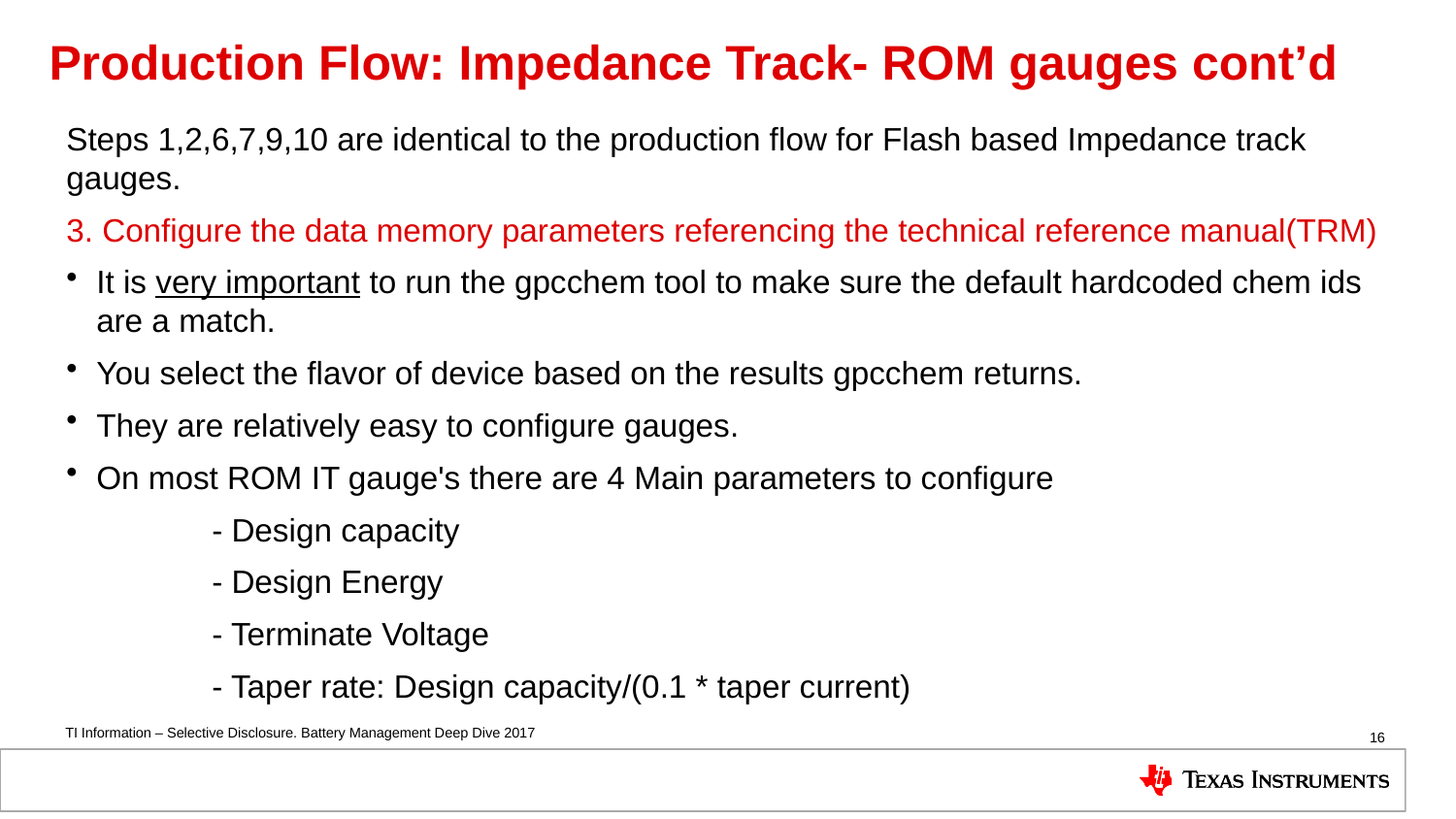

# Production Flow: Impedance Track- ROM gauges cont’d
Steps 1,2,6,7,9,10 are identical to the production flow for Flash based Impedance track gauges.
3. Configure the data memory parameters referencing the technical reference manual(TRM)
It is very important to run the gpcchem tool to make sure the default hardcoded chem ids are a match.
You select the flavor of device based on the results gpcchem returns.
They are relatively easy to configure gauges.
On most ROM IT gauge's there are 4 Main parameters to configure
	- Design capacity
	- Design Energy
	- Terminate Voltage
	- Taper rate: Design capacity/(0.1 * taper current)
16